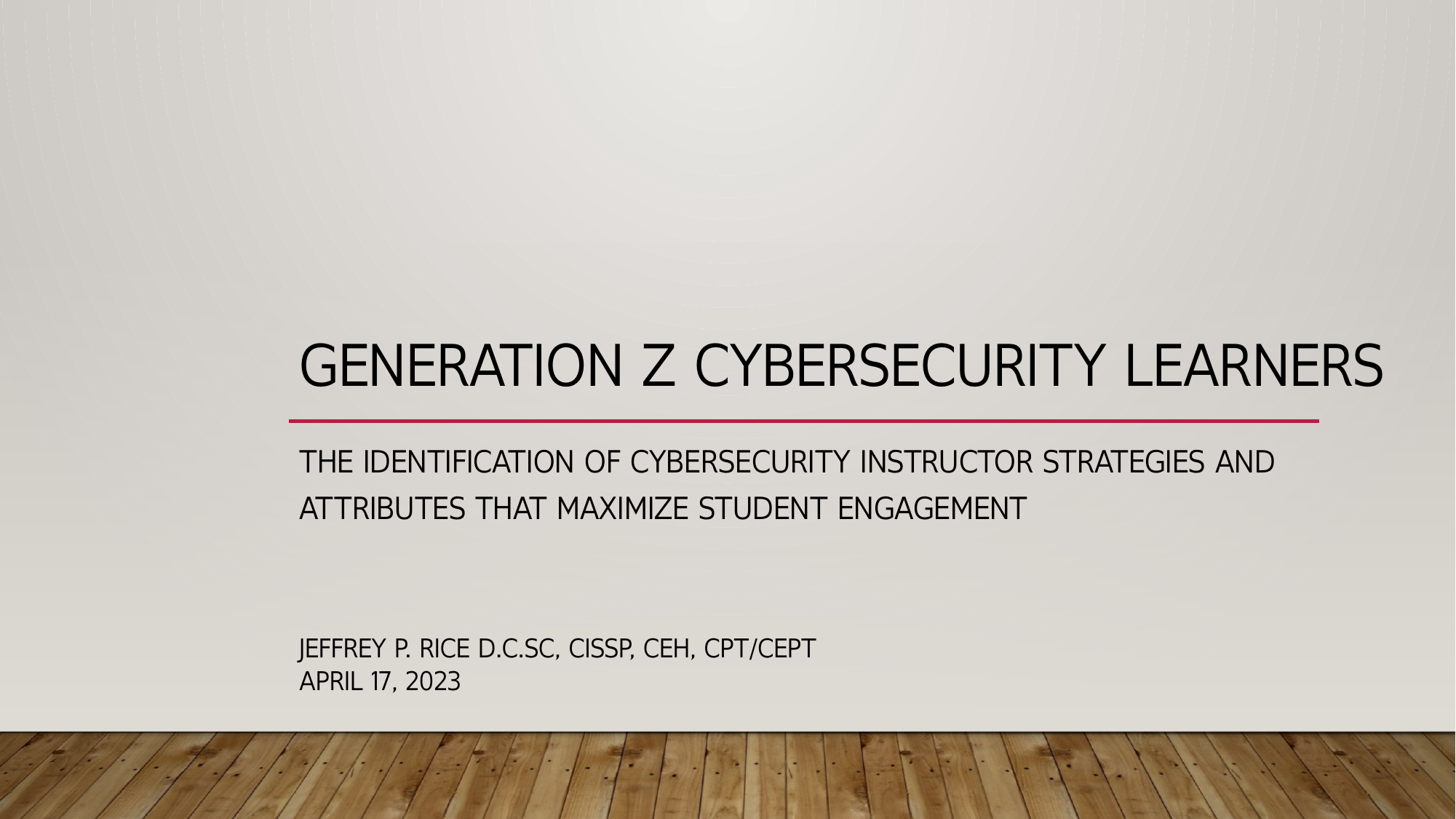

# Generation Z Cybersecurity Learners
The Identification of Cybersecurity Instructor Strategies And Attributes That Maximize Student Engagement
Jeffrey P. Rice D.C.Sc, CISSP, CEH, CPT/CEPT
April 17, 2023